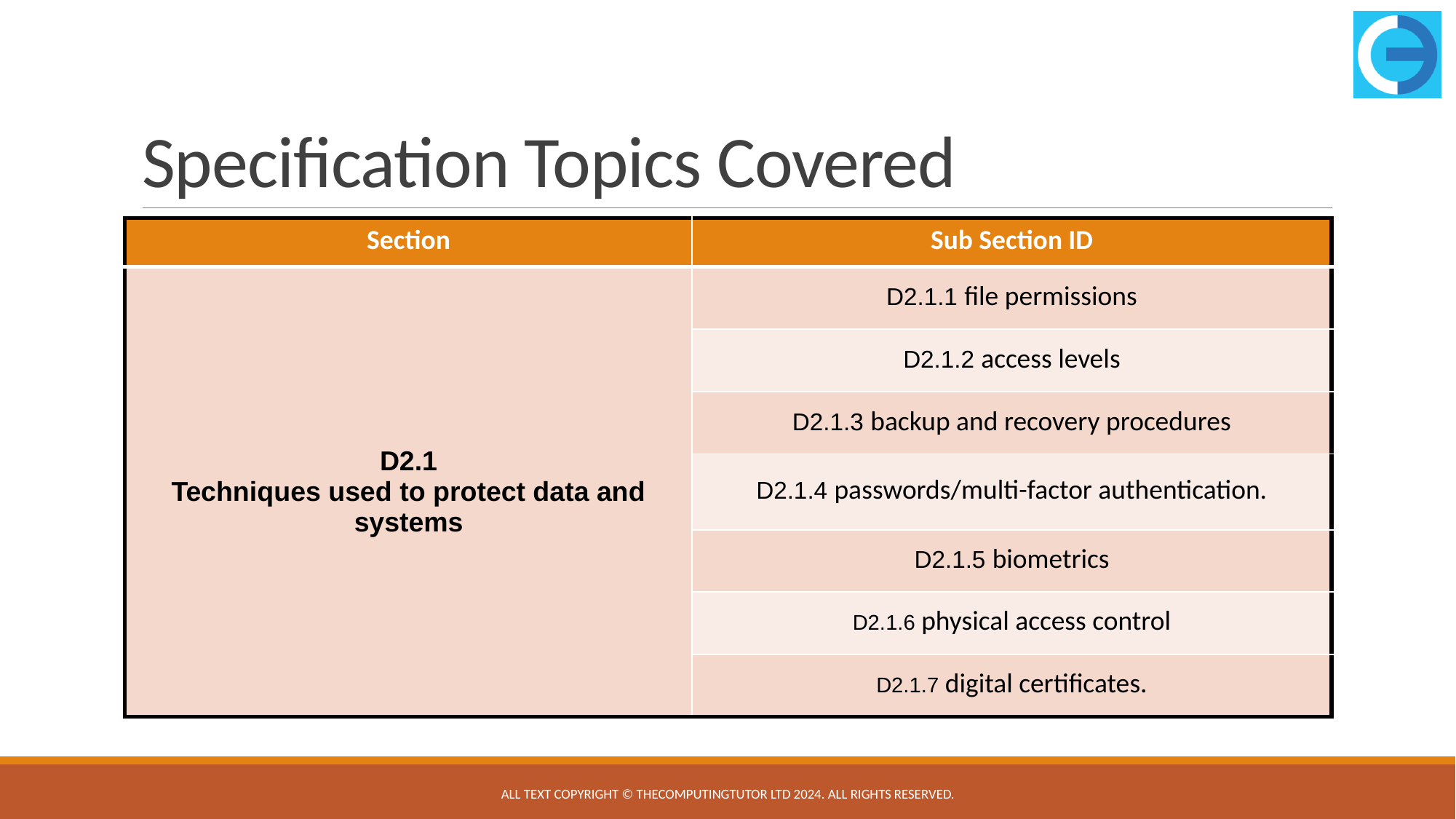

# Specification Topics Covered
| Section | Sub Section ID |
| --- | --- |
| D2.1 Techniques used to protect data and systems | D2.1.1 file permissions |
|  | D2.1.2 access levels |
|  | D2.1.3 backup and recovery procedures |
|  | D2.1.4 passwords/multi-factor authentication. |
|  | D2.1.5 biometrics |
|  | D2.1.6 physical access control |
|  | D2.1.7 digital certificates. |
All text copyright © TheComputingTutor Ltd 2024. All rights Reserved.